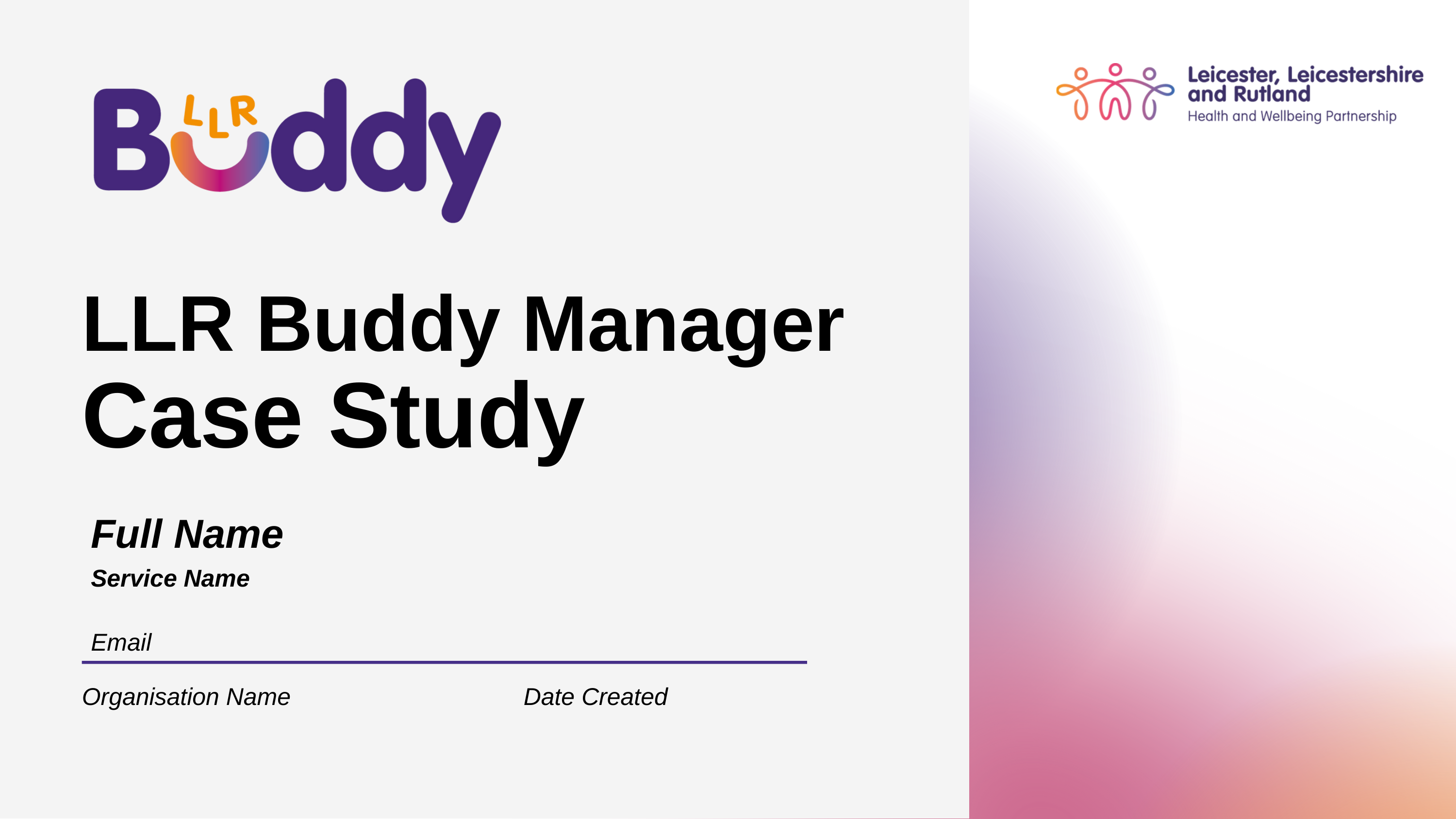

Full Name
Service Name
Email
Organisation Name
Date Created